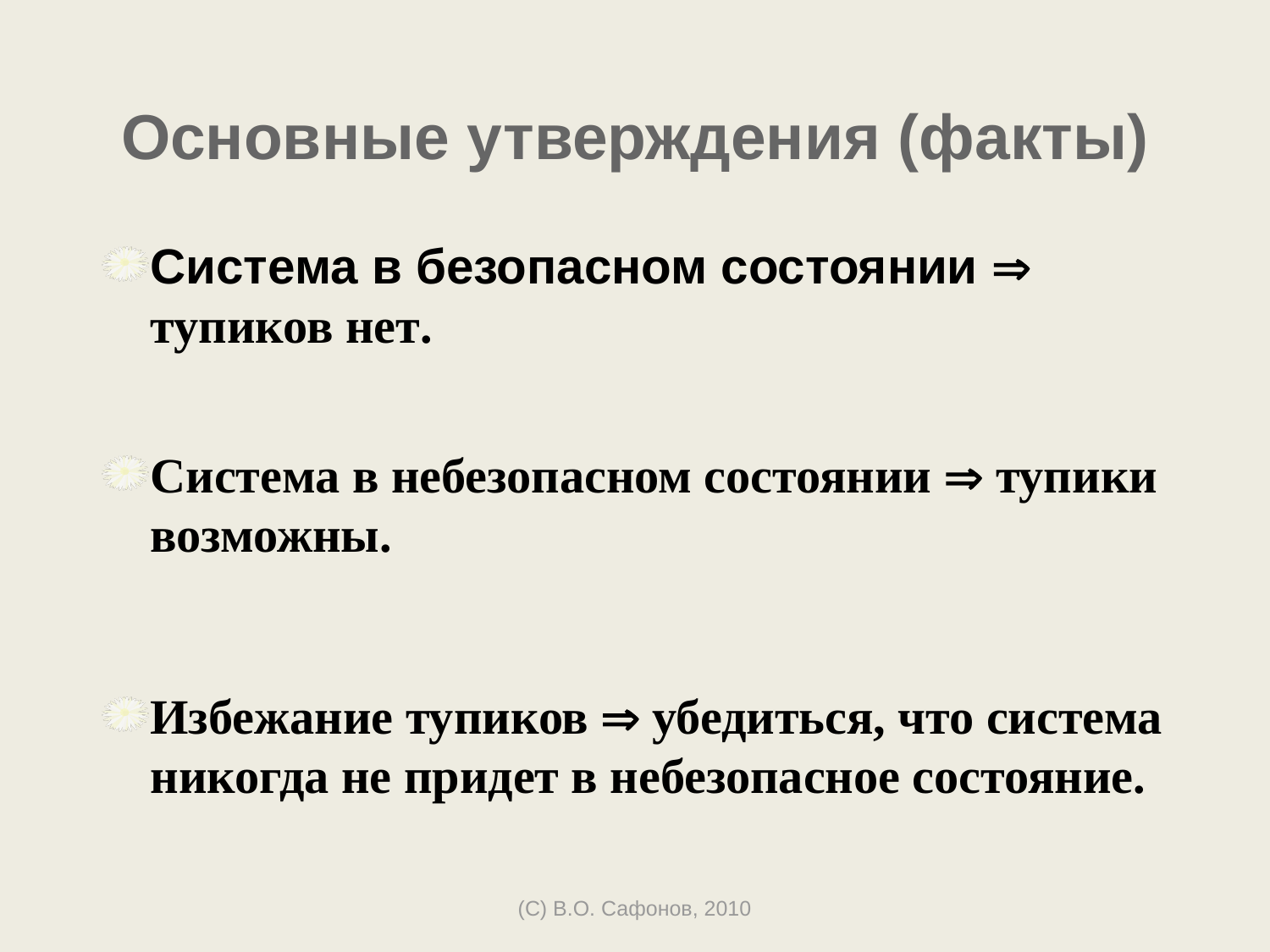

# Основные утверждения (факты)
Система в безопасном состоянии ⇒ тупиков нет.
Система в небезопасном состоянии ⇒ тупики возможны.

Избежание тупиков ⇒ убедиться, что система никогда не придет в небезопасное состояние.
(C) В.О. Сафонов, 2010